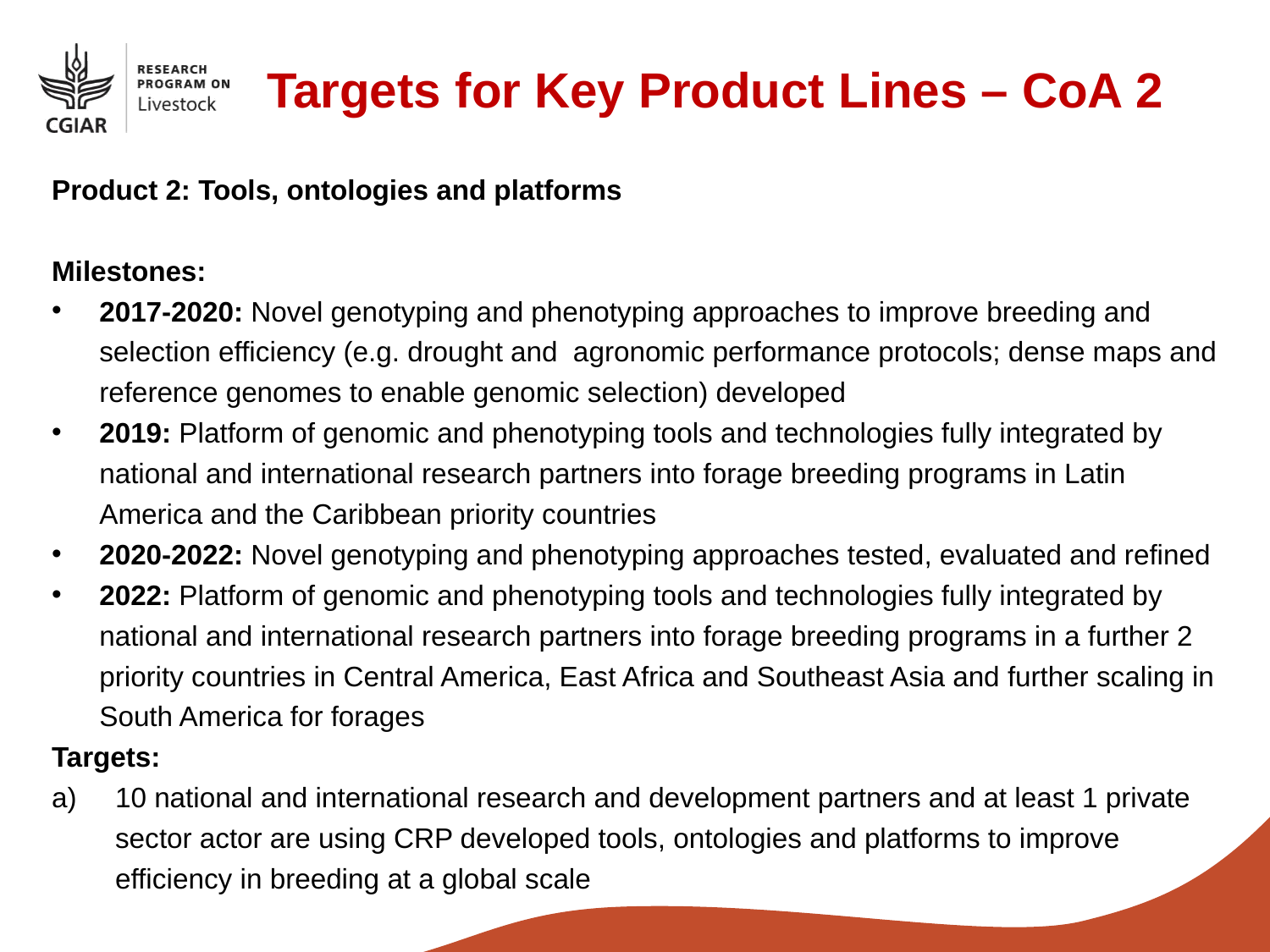

Targets for Key Product Lines – CoA 2
Product 2: Tools, ontologies and platforms

Milestones:
2017-2020: Novel genotyping and phenotyping approaches to improve breeding and selection efficiency (e.g. drought and  agronomic performance protocols; dense maps and reference genomes to enable genomic selection) developed
2019: Platform of genomic and phenotyping tools and technologies fully integrated by national and international research partners into forage breeding programs in Latin America and the Caribbean priority countries
2020-2022: Novel genotyping and phenotyping approaches tested, evaluated and refined
2022: Platform of genomic and phenotyping tools and technologies fully integrated by national and international research partners into forage breeding programs in a further 2 priority countries in Central America, East Africa and Southeast Asia and further scaling in South America for forages
Targets:
10 national and international research and development partners and at least 1 private sector actor are using CRP developed tools, ontologies and platforms to improve efficiency in breeding at a global scale